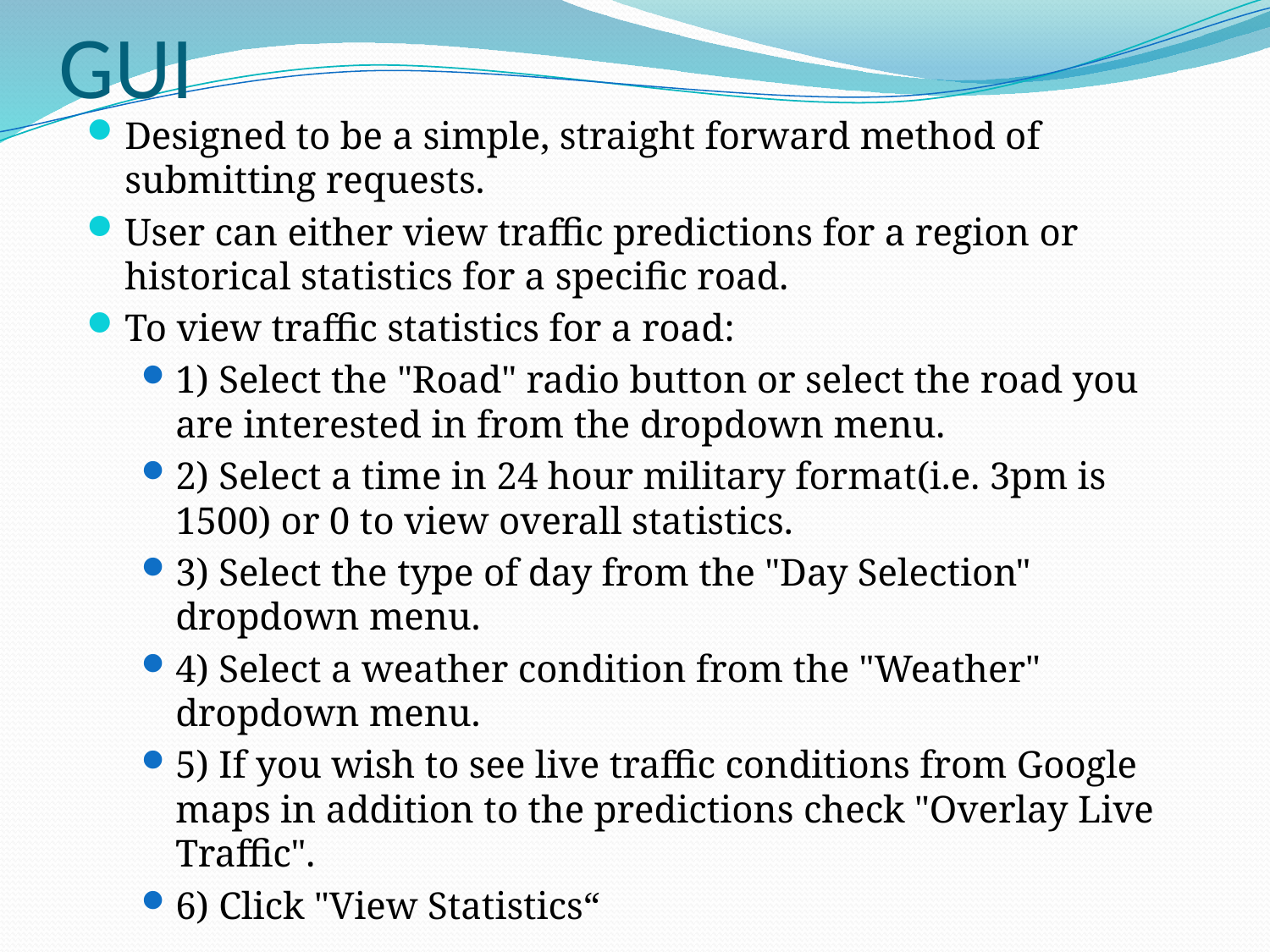

# GUI
Designed to be a simple, straight forward method of submitting requests.
User can either view traffic predictions for a region or historical statistics for a specific road.
To view traffic statistics for a road:
1) Select the "Road" radio button or select the road you are interested in from the dropdown menu.
2) Select a time in 24 hour military format(i.e. 3pm is 1500) or 0 to view overall statistics.
3) Select the type of day from the "Day Selection" dropdown menu.
4) Select a weather condition from the "Weather" dropdown menu.
5) If you wish to see live traffic conditions from Google maps in addition to the predictions check "Overlay Live Traffic".
6) Click "View Statistics“